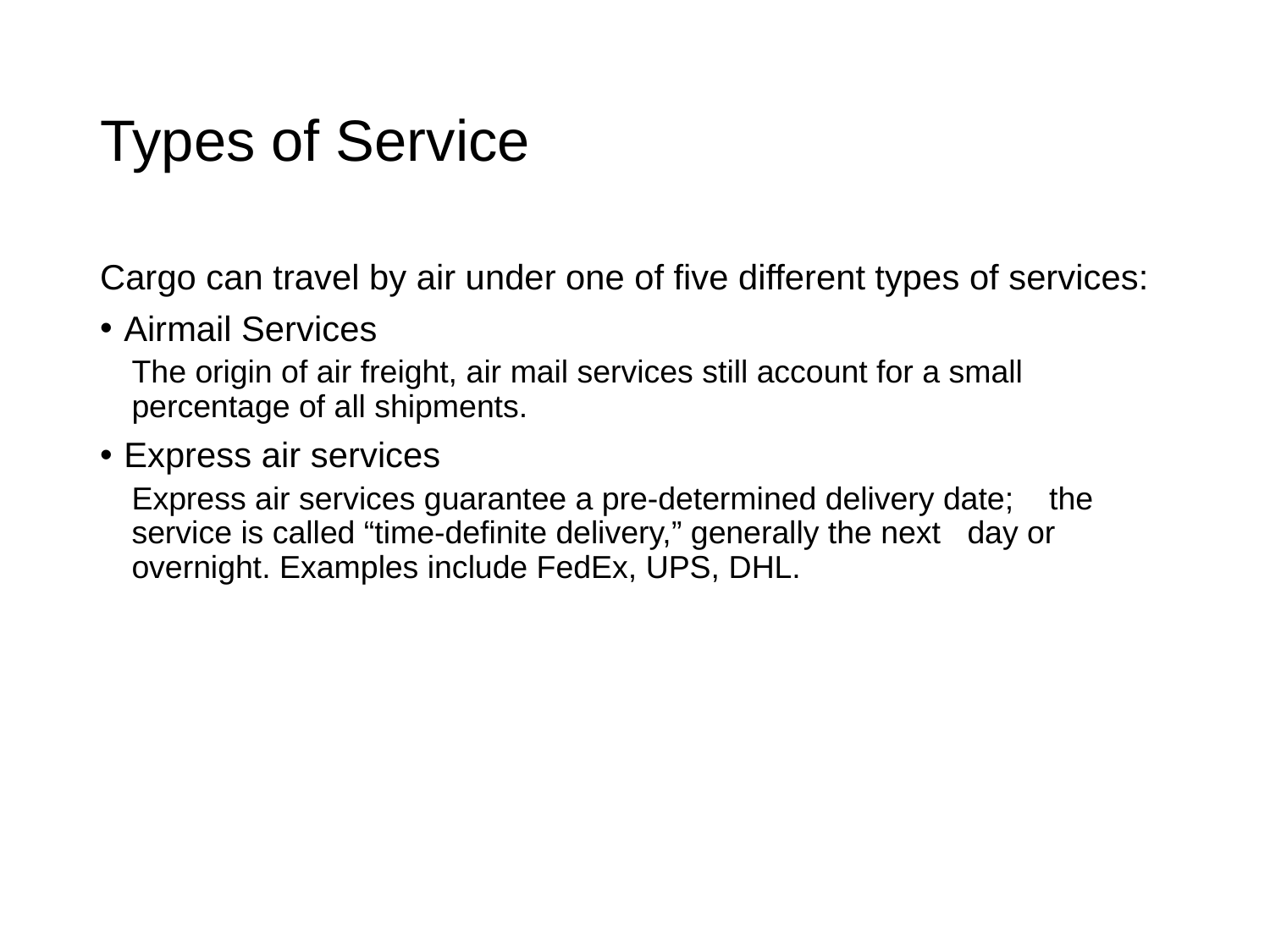

# Types of Service
Cargo can travel by air under one of five different types of services:
Airmail Services
The origin of air freight, air mail services still account for a small percentage of all shipments.
Express air services
Express air services guarantee a pre-determined delivery date;    the service is called “time-definite delivery,” generally the next   day or overnight. Examples include FedEx, UPS, DHL.